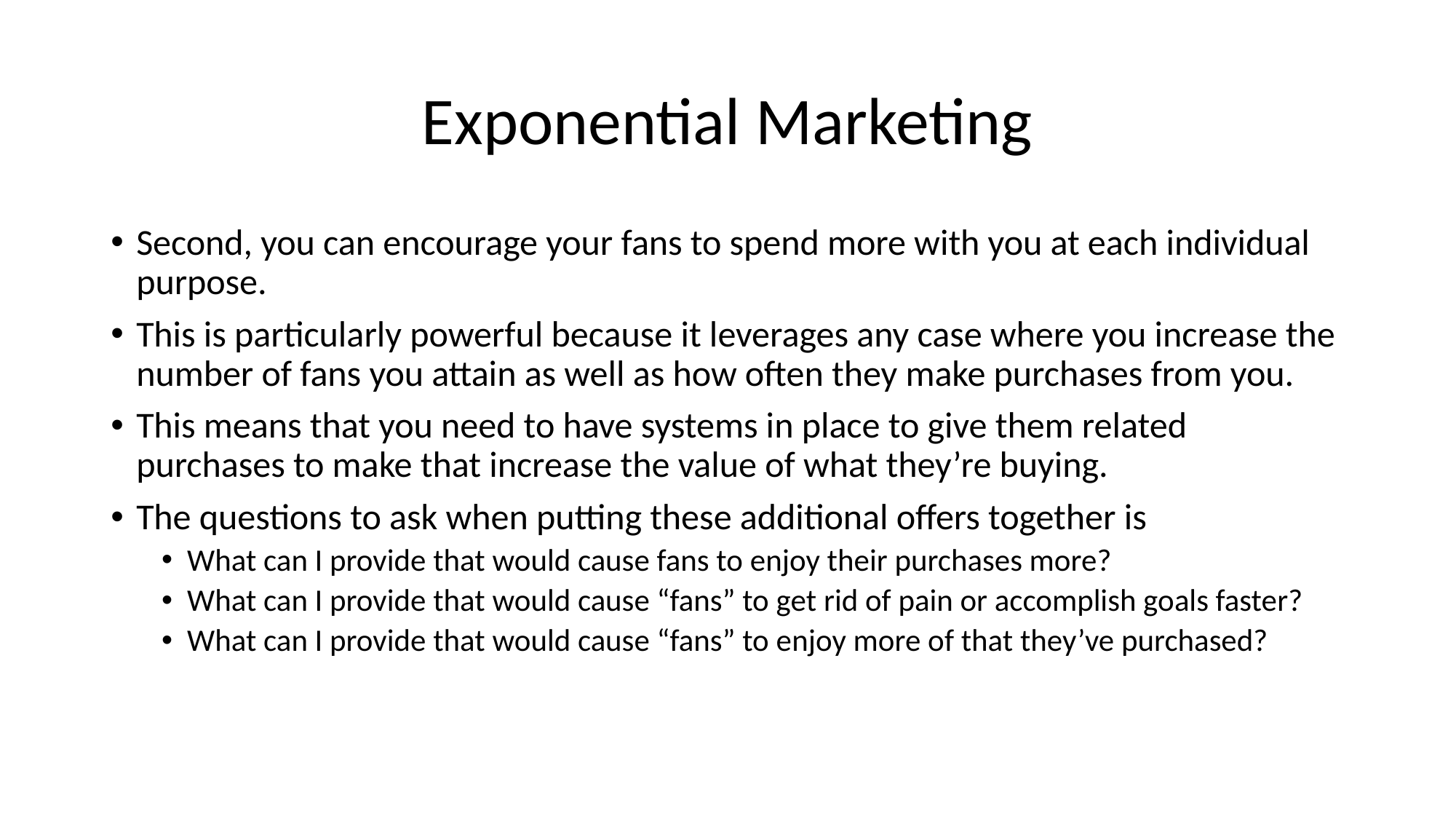

# Exponential Marketing
Second, you can encourage your fans to spend more with you at each individual purpose.
This is particularly powerful because it leverages any case where you increase the number of fans you attain as well as how often they make purchases from you.
This means that you need to have systems in place to give them related purchases to make that increase the value of what they’re buying.
The questions to ask when putting these additional offers together is
What can I provide that would cause fans to enjoy their purchases more?
What can I provide that would cause “fans” to get rid of pain or accomplish goals faster?
What can I provide that would cause “fans” to enjoy more of that they’ve purchased?